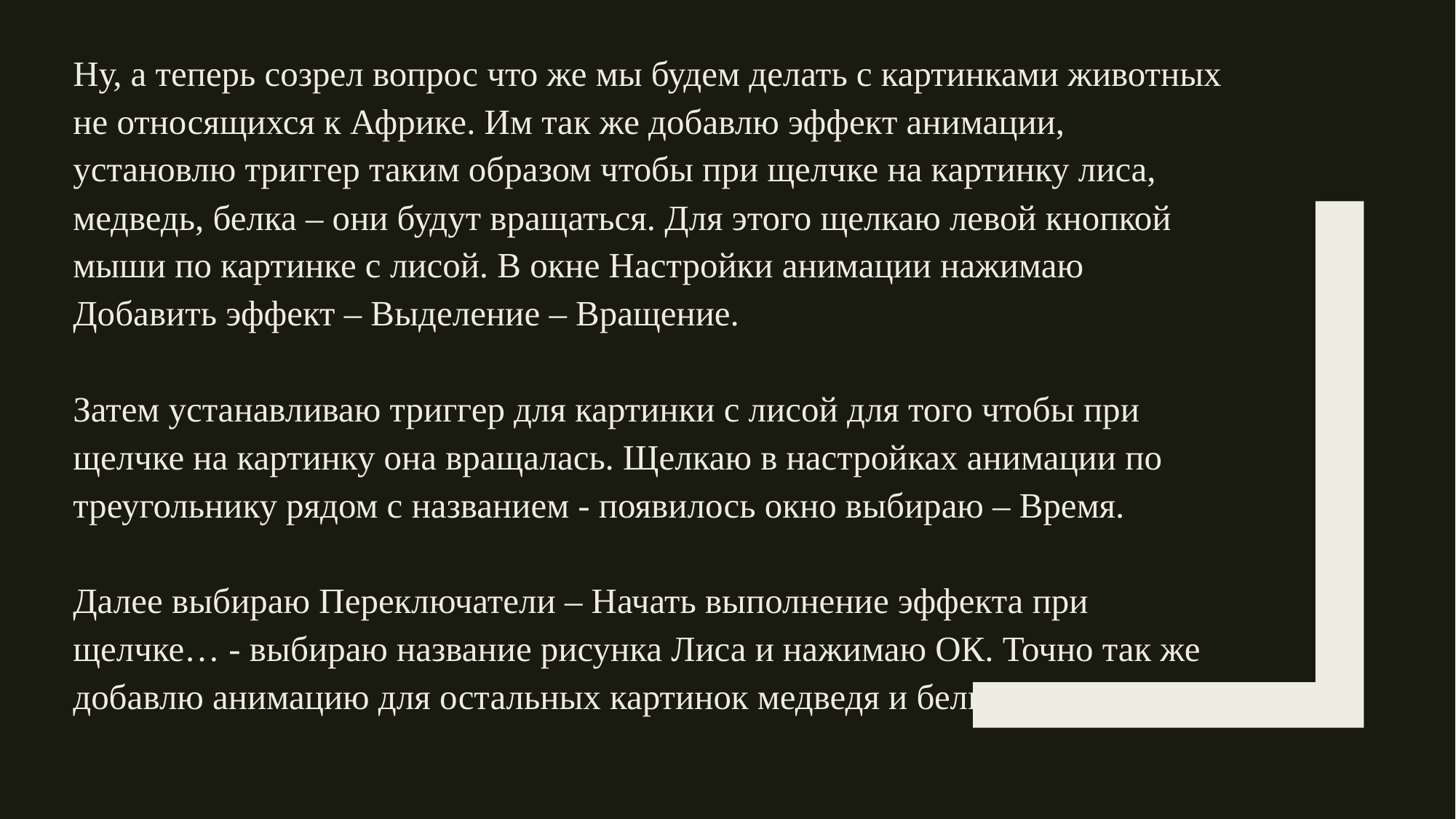

Ну, а теперь созрел вопрос что же мы будем делать с картинками животных не относящихся к Африке. Им так же добавлю эффект анимации, установлю триггер таким образом чтобы при щелчке на картинку лиса, медведь, белка – они будут вращаться. Для этого щелкаю левой кнопкой мыши по картинке с лисой. В окне Настройки анимации нажимаю Добавить эффект – Выделение – Вращение.

Затем устанавливаю триггер для картинки с лисой для того чтобы при щелчке на картинку она вращалась. Щелкаю в настройках анимации по треугольнику рядом с названием - появилось окно выбираю – Время.

Далее выбираю Переключатели – Начать выполнение эффекта при щелчке… - выбираю название рисунка Лиса и нажимаю ОК. Точно так же добавлю анимацию для остальных картинок медведя и белки.